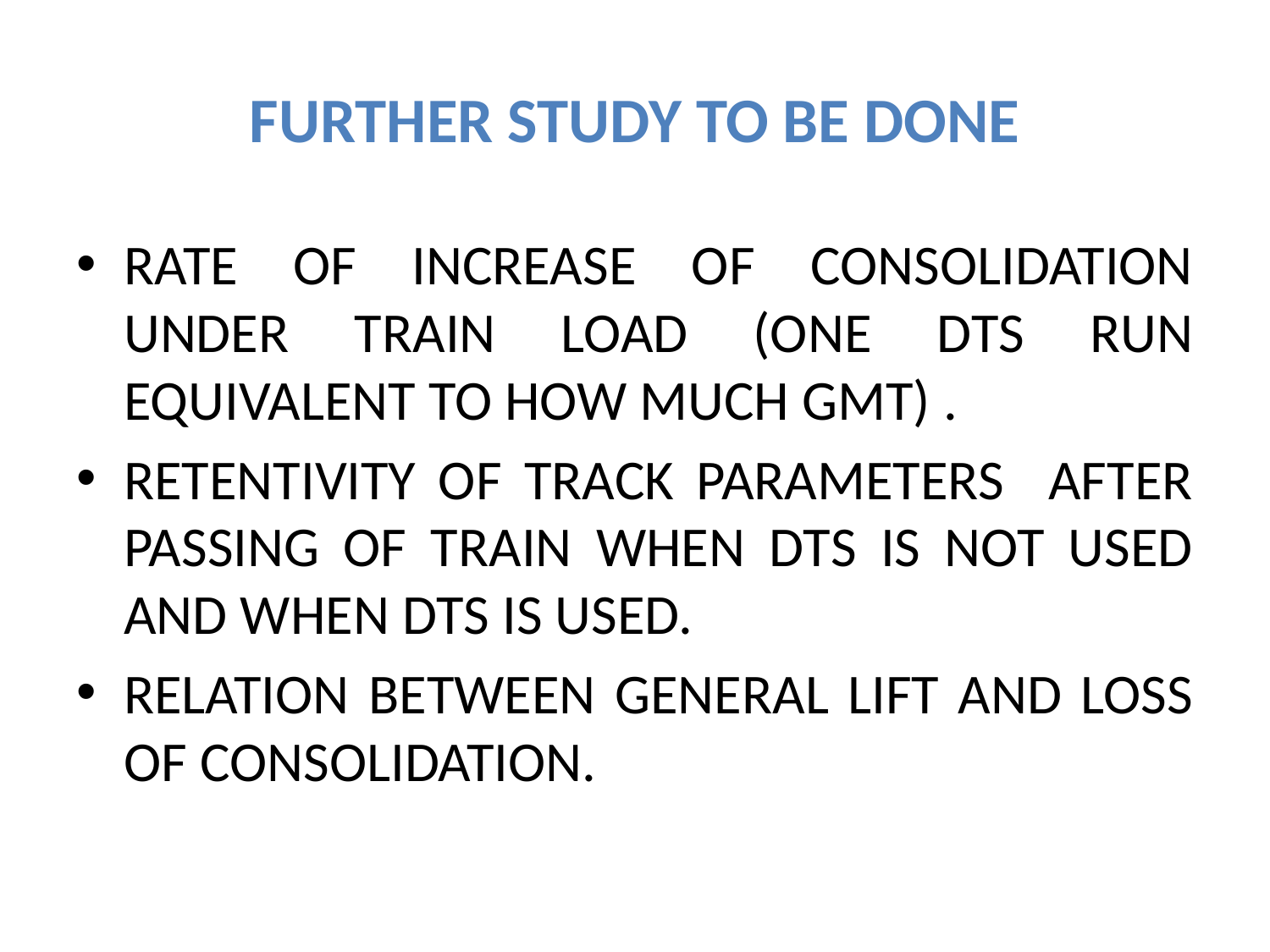

# FURTHER STUDY TO BE DONE
RATE OF INCREASE OF CONSOLIDATION UNDER TRAIN LOAD (ONE DTS RUN EQUIVALENT TO HOW MUCH GMT) .
RETENTIVITY OF TRACK PARAMETERS  AFTER PASSING OF TRAIN WHEN DTS IS NOT USED AND WHEN DTS IS USED.
RELATION BETWEEN GENERAL LIFT AND LOSS OF CONSOLIDATION.